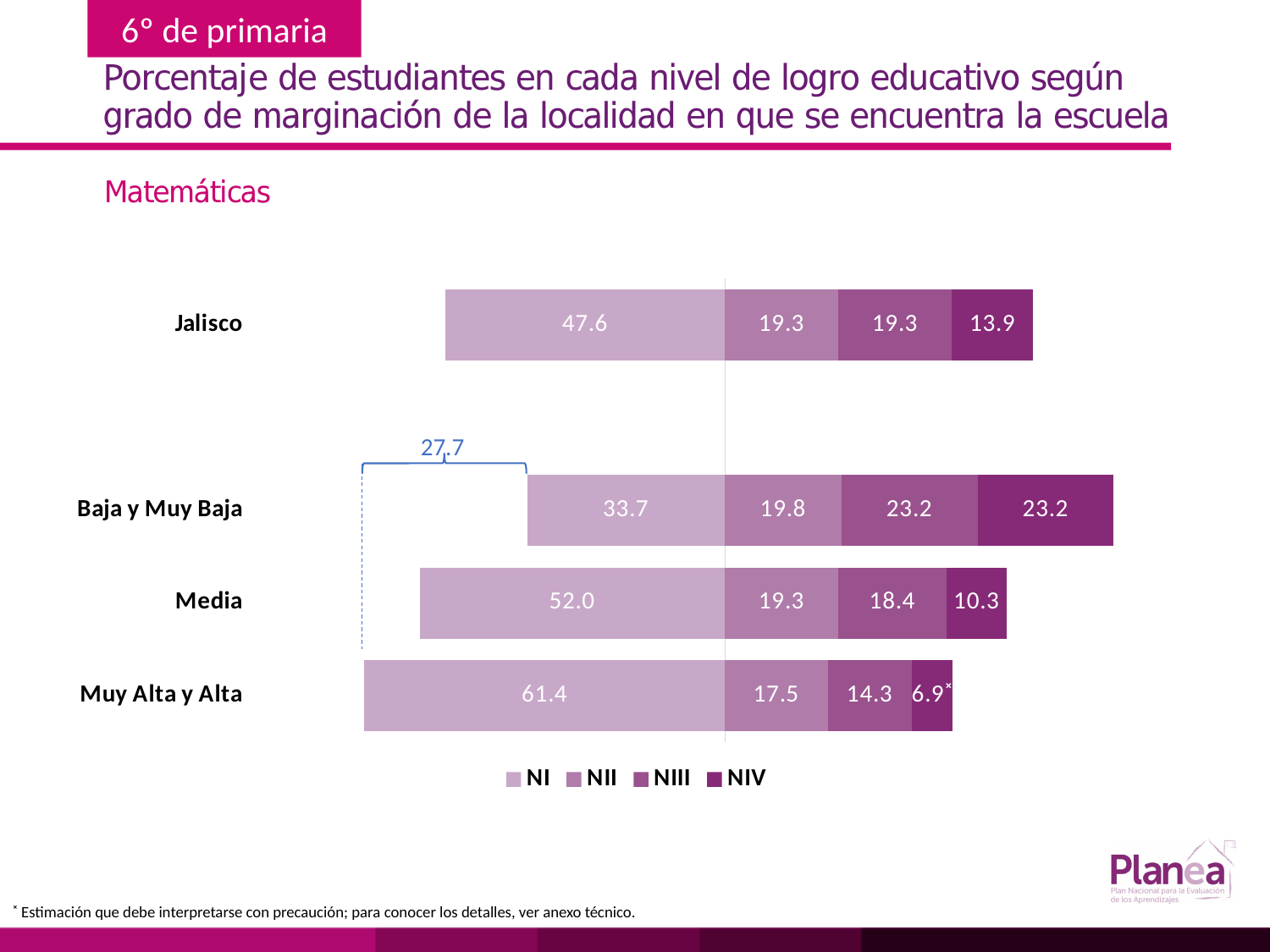

# Porcentaje de estudiantes en cada nivel de logro educativo según grado de marginación de la localidad en que se encuentra la escuela

Matemáticas

### Chart

| Category |  |  |  |  |
|---|---|---|---|---|
| Muy Alta y Alta | -61.4 | 17.5 | 14.3 | 6.9 |
| Media | -52.0 | 19.3 | 18.4 | 10.3 |
| Baja y Muy Baja | -33.7 | 19.8 | 23.2 | 23.2 |
|  | None | None | None | None |
| Jalisco | -47.6 | 19.3 | 19.3 | 13.9 |
27.7
˟ Estimación que debe interpretarse con precaución; para conocer los detalles, ver anexo técnico.